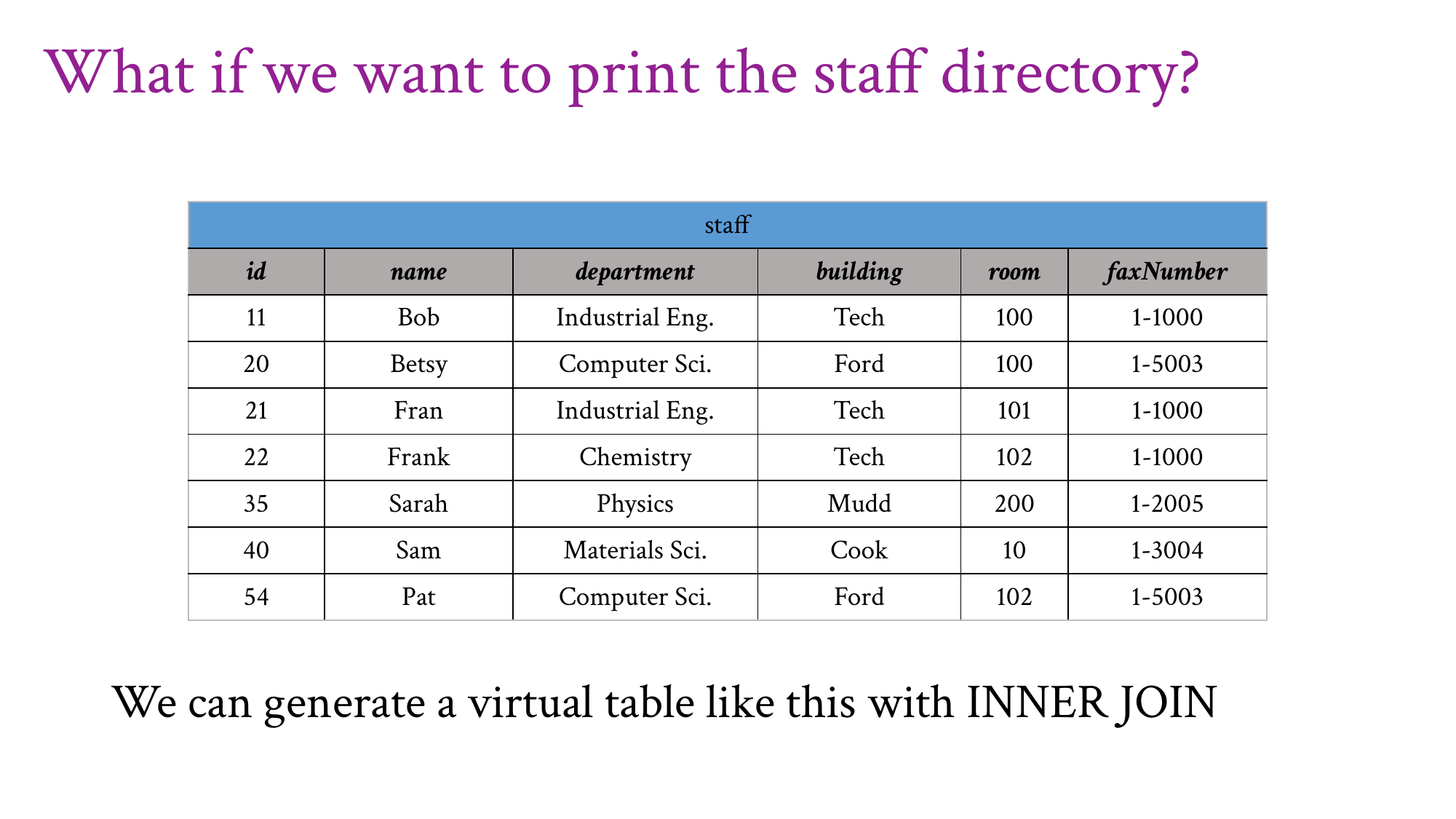

# What if we want to print the staff directory?
| staff |  |  |  |  |  |
| --- | --- | --- | --- | --- | --- |
| id | name | department | building | room | faxNumber |
| 11 | Bob | Industrial Eng. | Tech | 100 | 1-1000 |
| 20 | Betsy | Computer Sci. | Ford | 100 | 1-5003 |
| 21 | Fran | Industrial Eng. | Tech | 101 | 1-1000 |
| 22 | Frank | Chemistry | Tech | 102 | 1-1000 |
| 35 | Sarah | Physics | Mudd | 200 | 1-2005 |
| 40 | Sam | Materials Sci. | Cook | 10 | 1-3004 |
| 54 | Pat | Computer Sci. | Ford | 102 | 1-5003 |
We can generate a virtual table like this with INNER JOIN